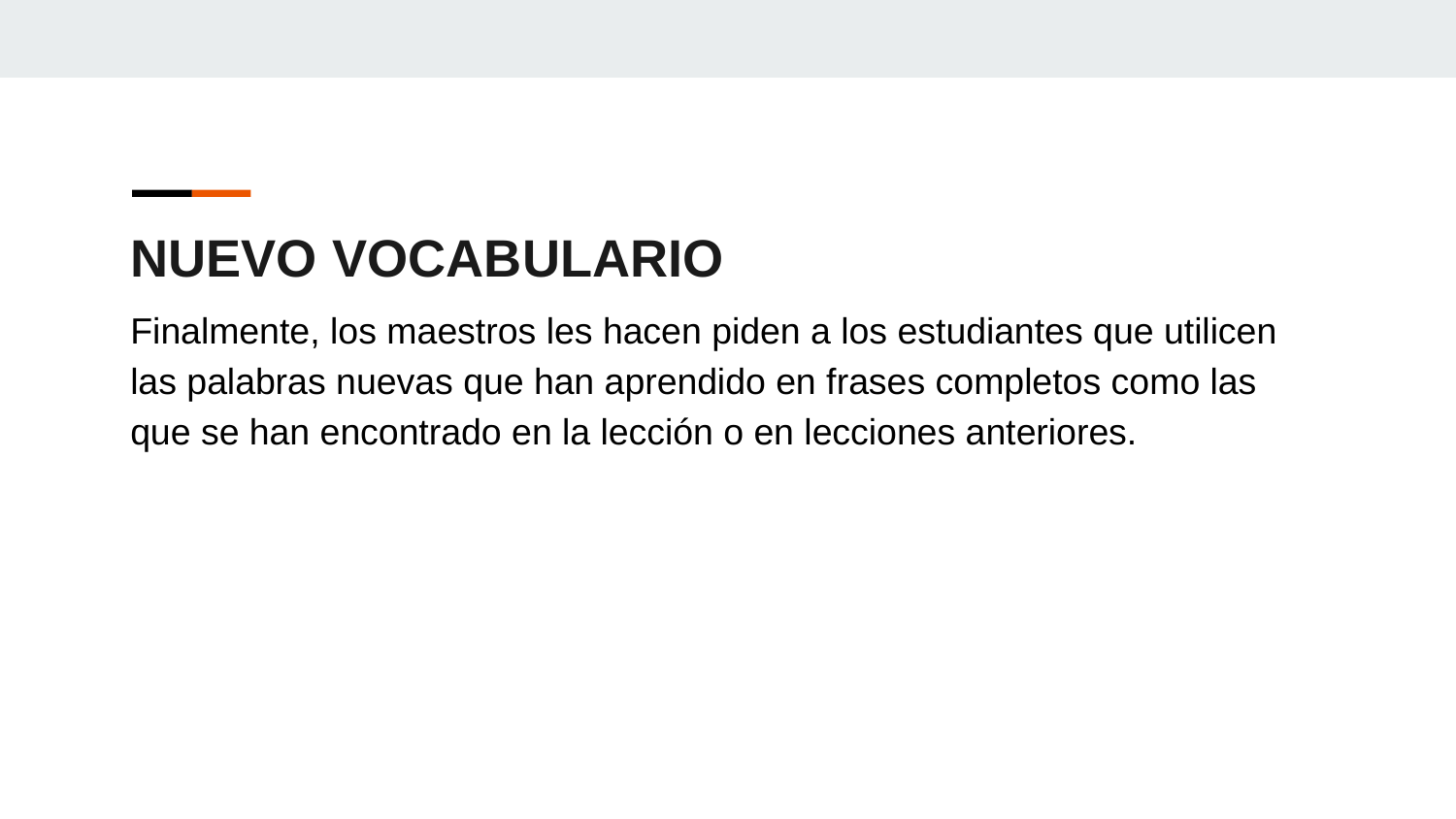

NUEVO VOCABULARIO
Finalmente, los maestros les hacen piden a los estudiantes que utilicen las palabras nuevas que han aprendido en frases completos como las que se han encontrado en la lección o en lecciones anteriores.